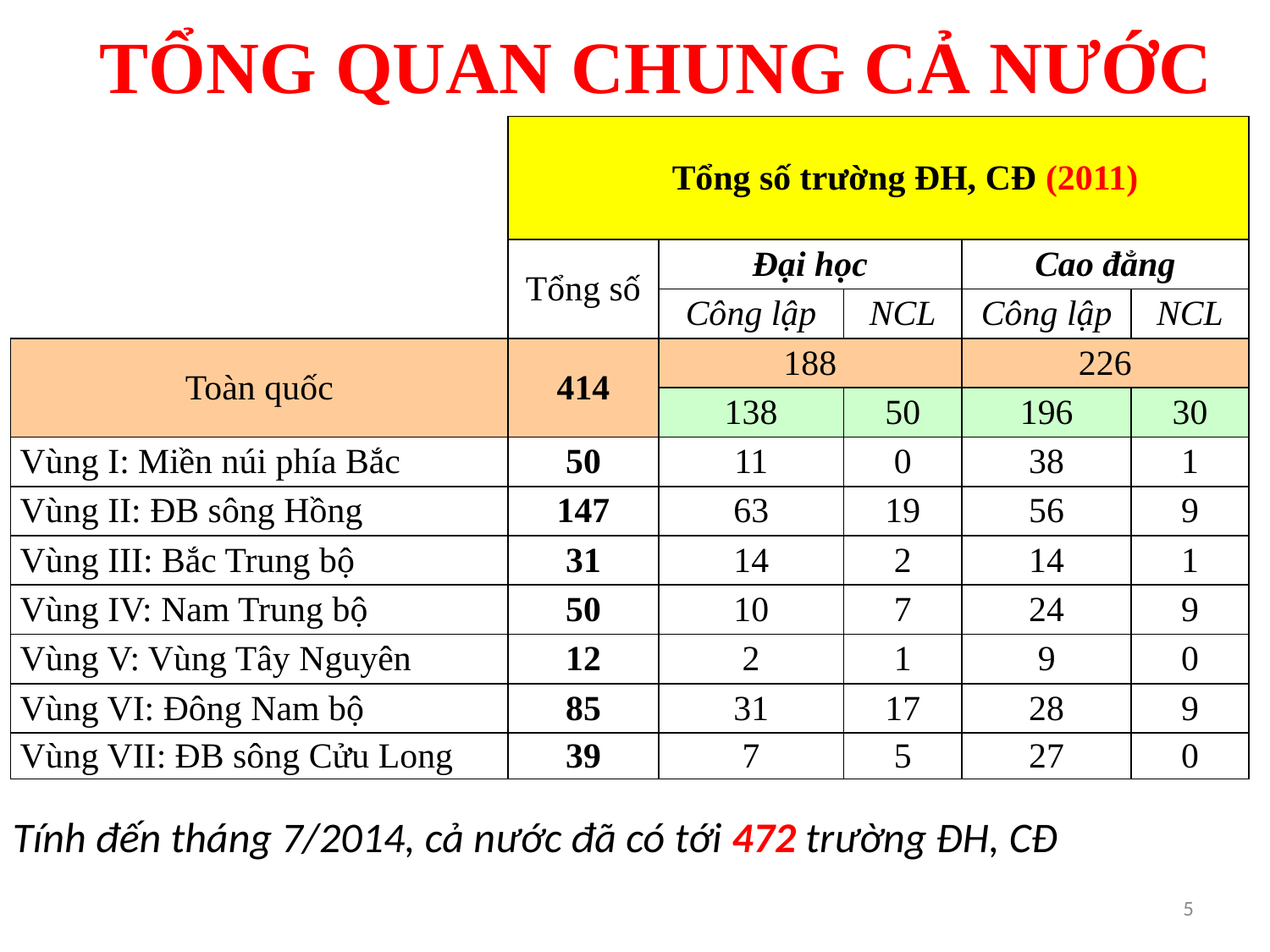

# TỔNG QUAN CHUNG CẢ NƯỚC
|  | Tổng số trường ĐH, CĐ (2011) |  |  |  |  |
| --- | --- | --- | --- | --- | --- |
|  | Tổng số | Đại học |  | Cao đẳng |  |
|  |  | Công lập | NCL | Công lập | NCL |
| Toàn quốc | 414 | 188 |  | 226 |  |
|  |  | 138 | 50 | 196 | 30 |
| Vùng I: Miền núi phía Bắc | 50 | 11 | 0 | 38 | 1 |
| Vùng II: ĐB sông Hồng | 147 | 63 | 19 | 56 | 9 |
| Vùng III: Bắc Trung bộ | 31 | 14 | 2 | 14 | 1 |
| Vùng IV: Nam Trung bộ | 50 | 10 | 7 | 24 | 9 |
| Vùng V: Vùng Tây Nguyên | 12 | 2 | 1 | 9 | 0 |
| Vùng VI: Đông Nam bộ | 85 | 31 | 17 | 28 | 9 |
| Vùng VII: ĐB sông Cửu Long | 39 | 7 | 5 | 27 | 0 |
Tính đến tháng 7/2014, cả nước đã có tới 472 trường ĐH, CĐ
5